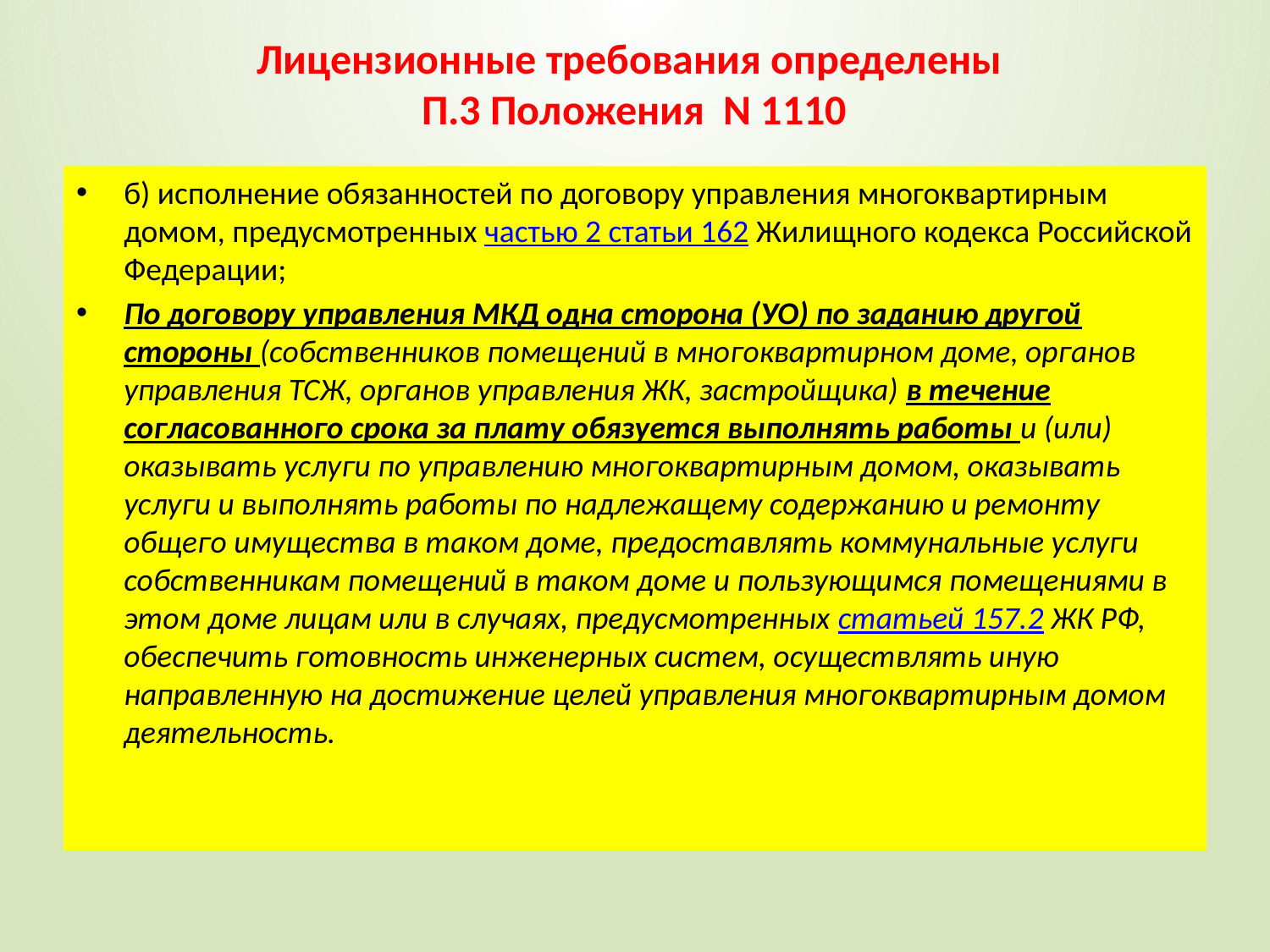

# Лицензионные требования определены П.3 Положения  N 1110
б) исполнение обязанностей по договору управления многоквартирным домом, предусмотренных частью 2 статьи 162 Жилищного кодекса Российской Федерации;
По договору управления МКД одна сторона (УО) по заданию другой стороны (собственников помещений в многоквартирном доме, органов управления ТСЖ, органов управления ЖК, застройщика) в течение согласованного срока за плату обязуется выполнять работы и (или) оказывать услуги по управлению многоквартирным домом, оказывать услуги и выполнять работы по надлежащему содержанию и ремонту общего имущества в таком доме, предоставлять коммунальные услуги собственникам помещений в таком доме и пользующимся помещениями в этом доме лицам или в случаях, предусмотренных статьей 157.2 ЖК РФ, обеспечить готовность инженерных систем, осуществлять иную направленную на достижение целей управления многоквартирным домом деятельность.